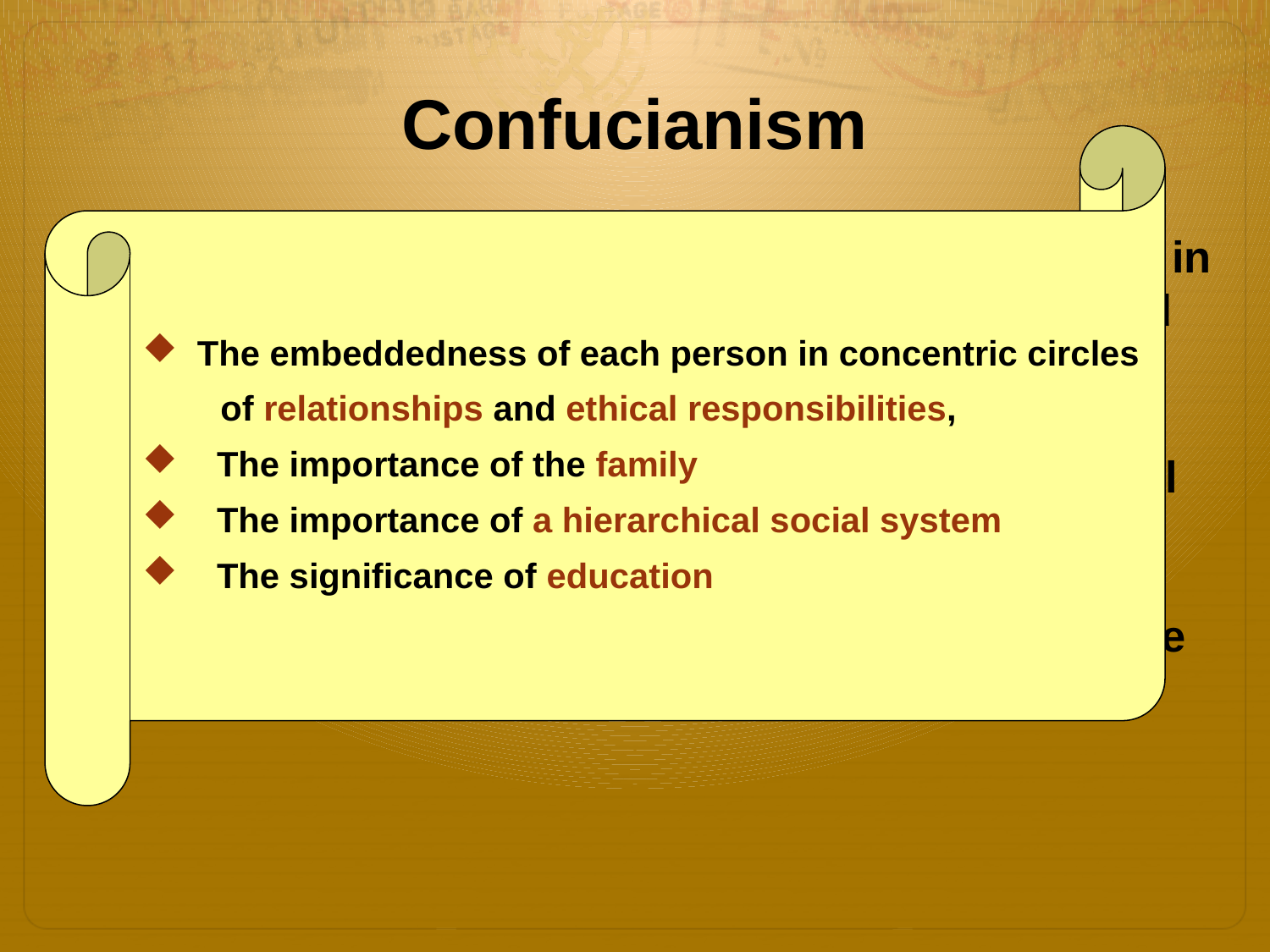

# Confucianism
  The embeddedness of each person in concentric circles
        of relationships and ethical responsibilities,
    The importance of the family
    The importance of a hierarchical social system
    The significance of education
 The Confucian tradition has a long historical legacy in East Asia extending from China across Korea and Japan and into Vietnam.
   Despite the enormous historical variations, cultural particularities, and national differences in the region, there are certain central ideas and values which have spread across the area, and even have influenced our modern life.